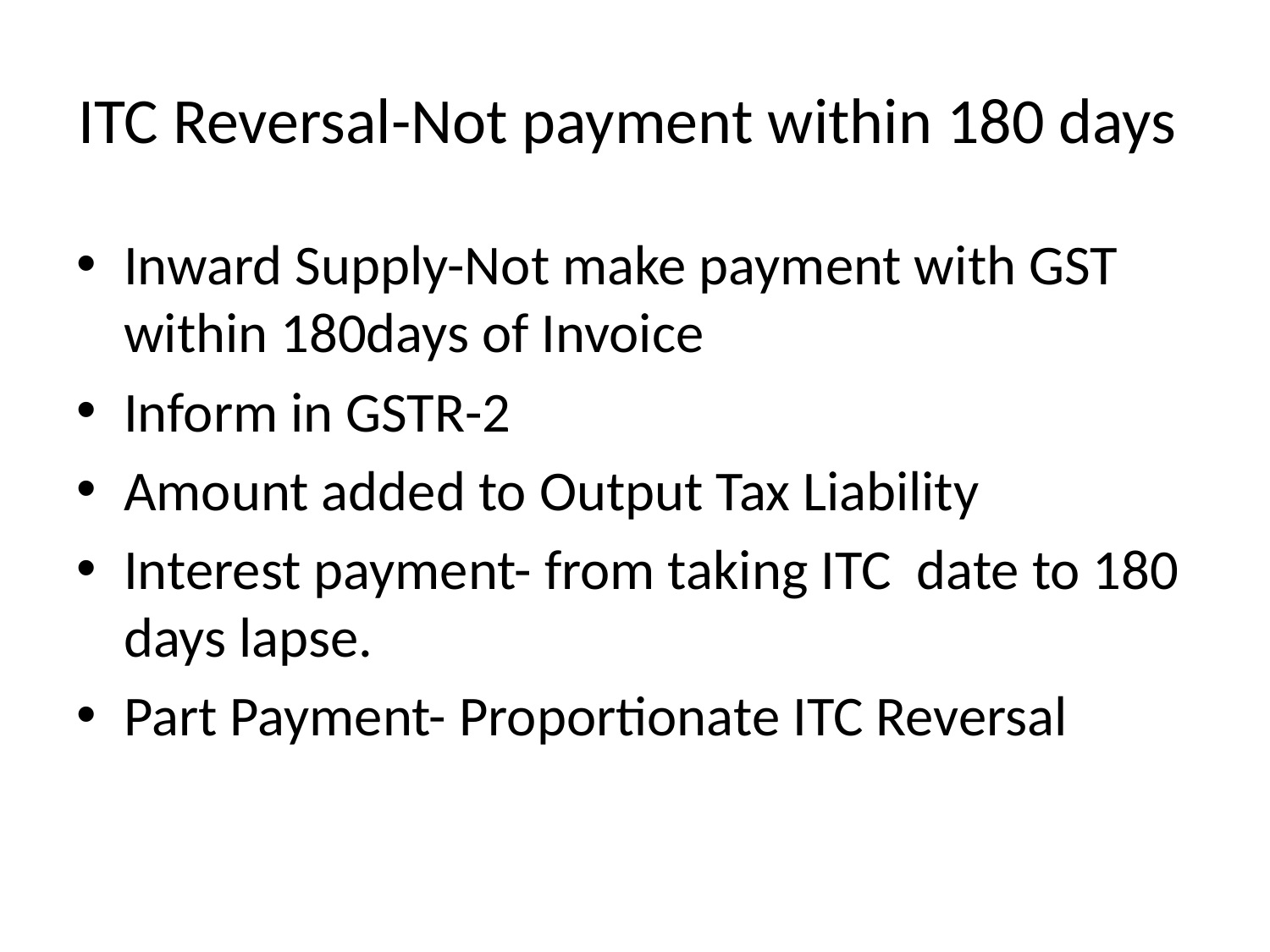

# ITC Reversal-Not payment within 180 days
Inward Supply-Not make payment with GST within 180days of Invoice
Inform in GSTR-2
Amount added to Output Tax Liability
Interest payment- from taking ITC  date to 180 days lapse.
Part Payment- Proportionate ITC Reversal